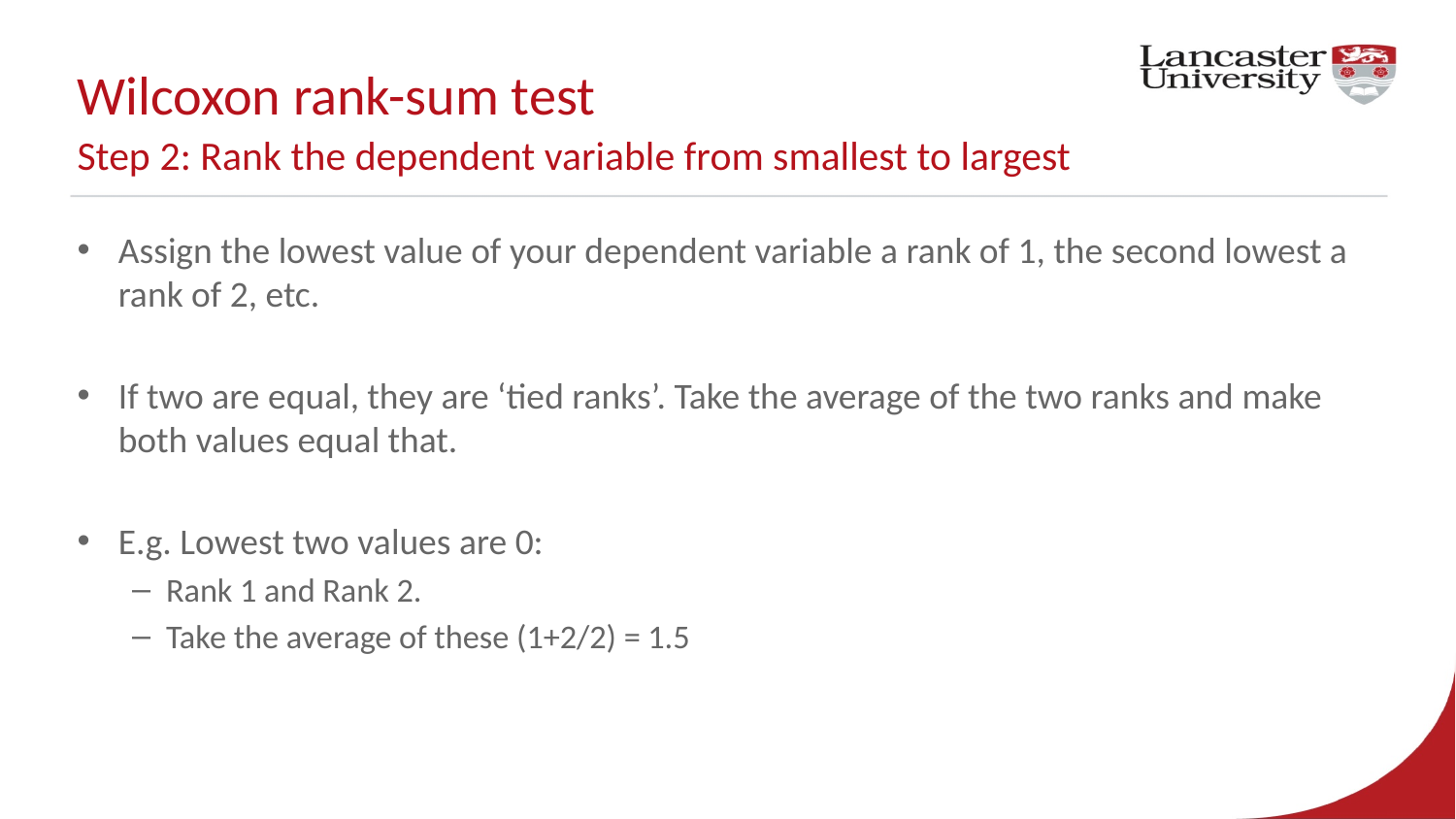

# Wilcoxon rank-sum test Step 2: Rank the dependent variable from smallest to largest
Assign the lowest value of your dependent variable a rank of 1, the second lowest a rank of 2, etc.

If two are equal, they are ‘tied ranks’. Take the average of the two ranks and make both values equal that.

E.g. Lowest two values are 0:
Rank 1 and Rank 2.
Take the average of these (1+2/2) = 1.5